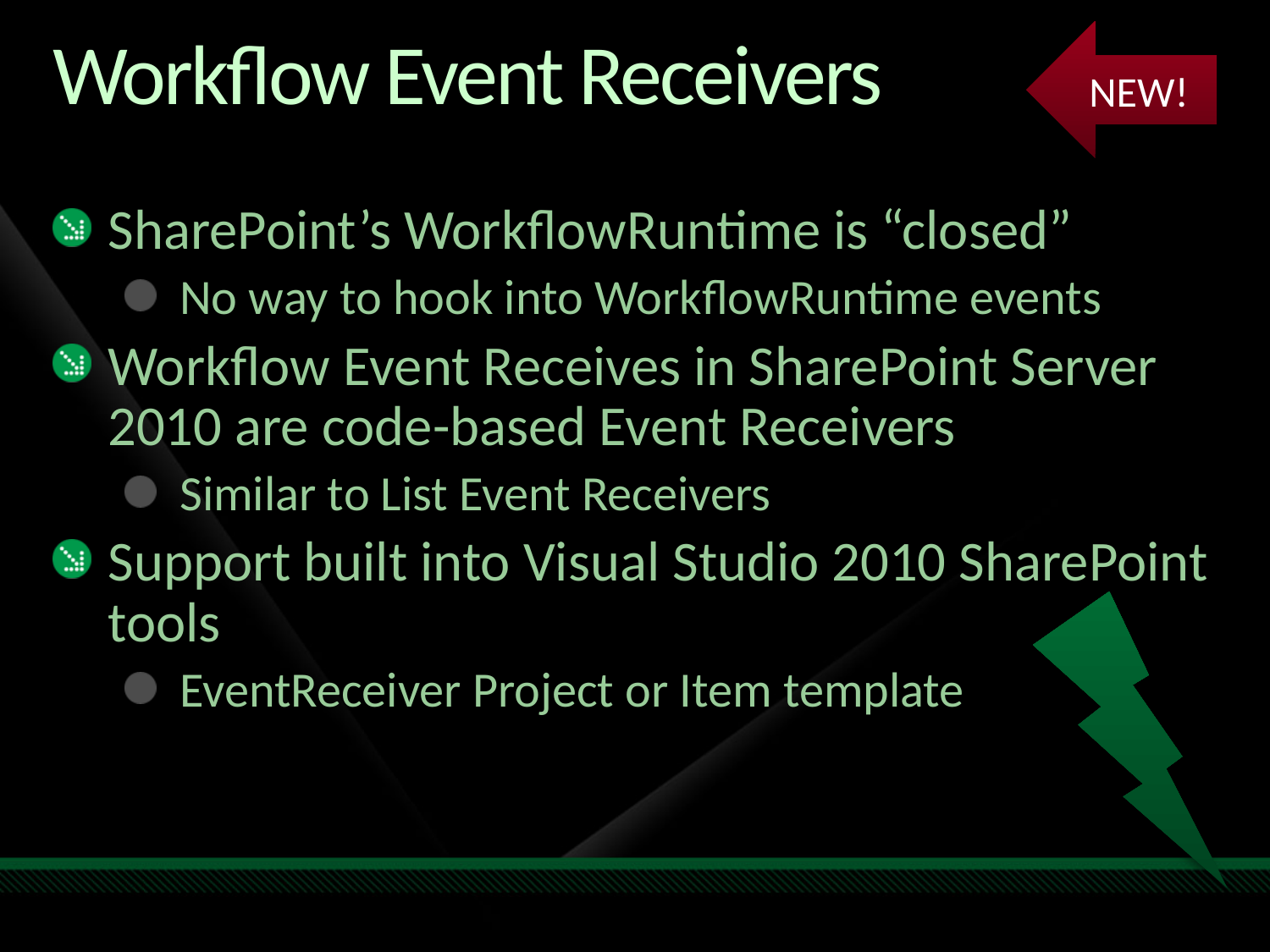

NEW!
# Workflow Event Receivers
SharePoint’s WorkflowRuntime is “closed”
No way to hook into WorkflowRuntime events
Workflow Event Receives in SharePoint Server 2010 are code-based Event Receivers
Similar to List Event Receivers
Support built into Visual Studio 2010 SharePoint tools
EventReceiver Project or Item template